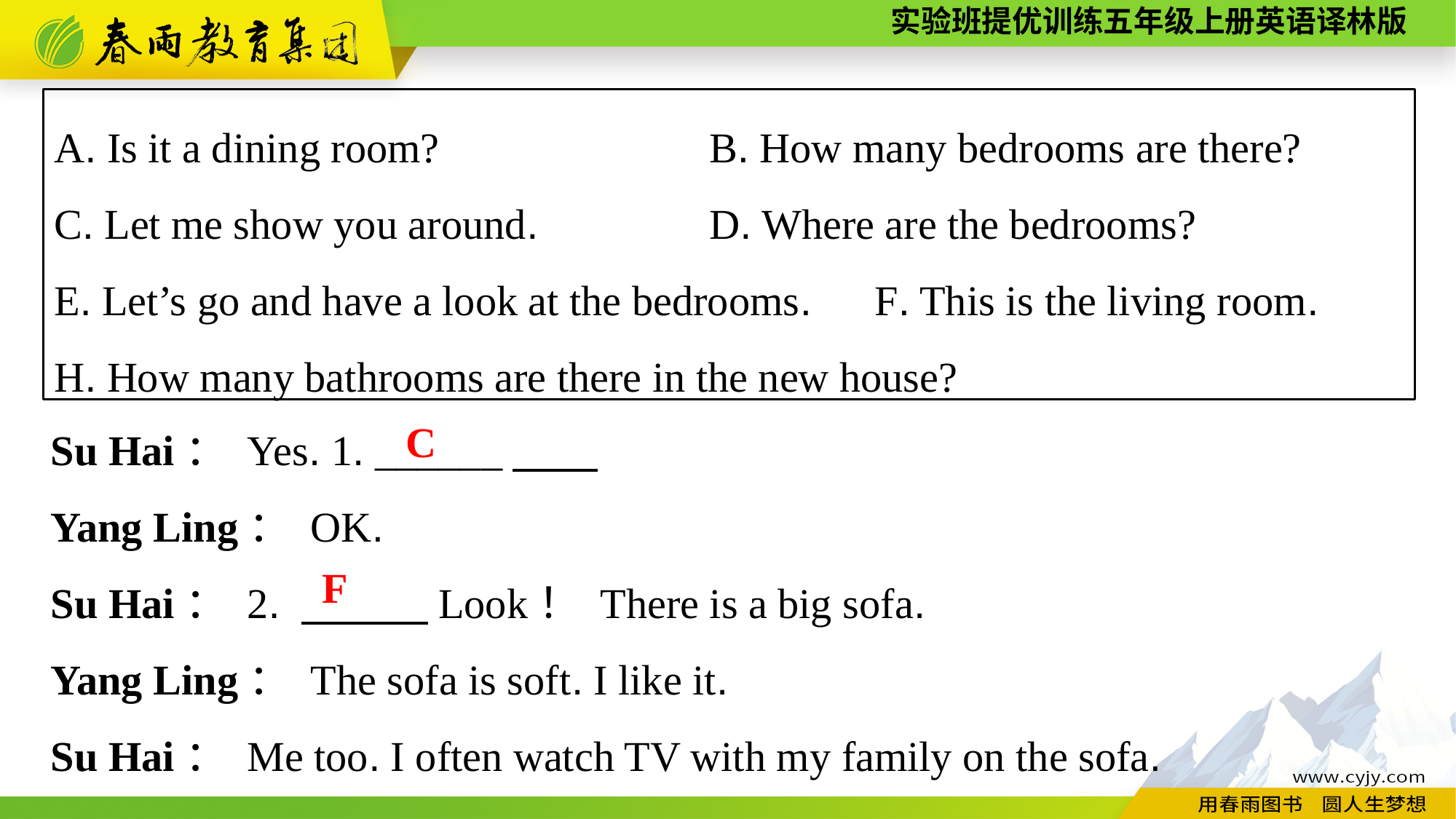

A. Is it a dining room?　　　　	B. How many bedrooms are there?
C. Let me show you around.		D. Where are the bedrooms?
E. Let’s go and have a look at the bedrooms.　F. This is the living room.
H. How many bathrooms are there in the new house?
Su Hai： Yes. 1. ______
Yang Ling： OK.
Su Hai： 2. 　　　Look！ There is a big sofa.
Yang Ling： The sofa is soft. I like it.
Su Hai： Me too. I often watch TV with my family on the sofa.
C
F